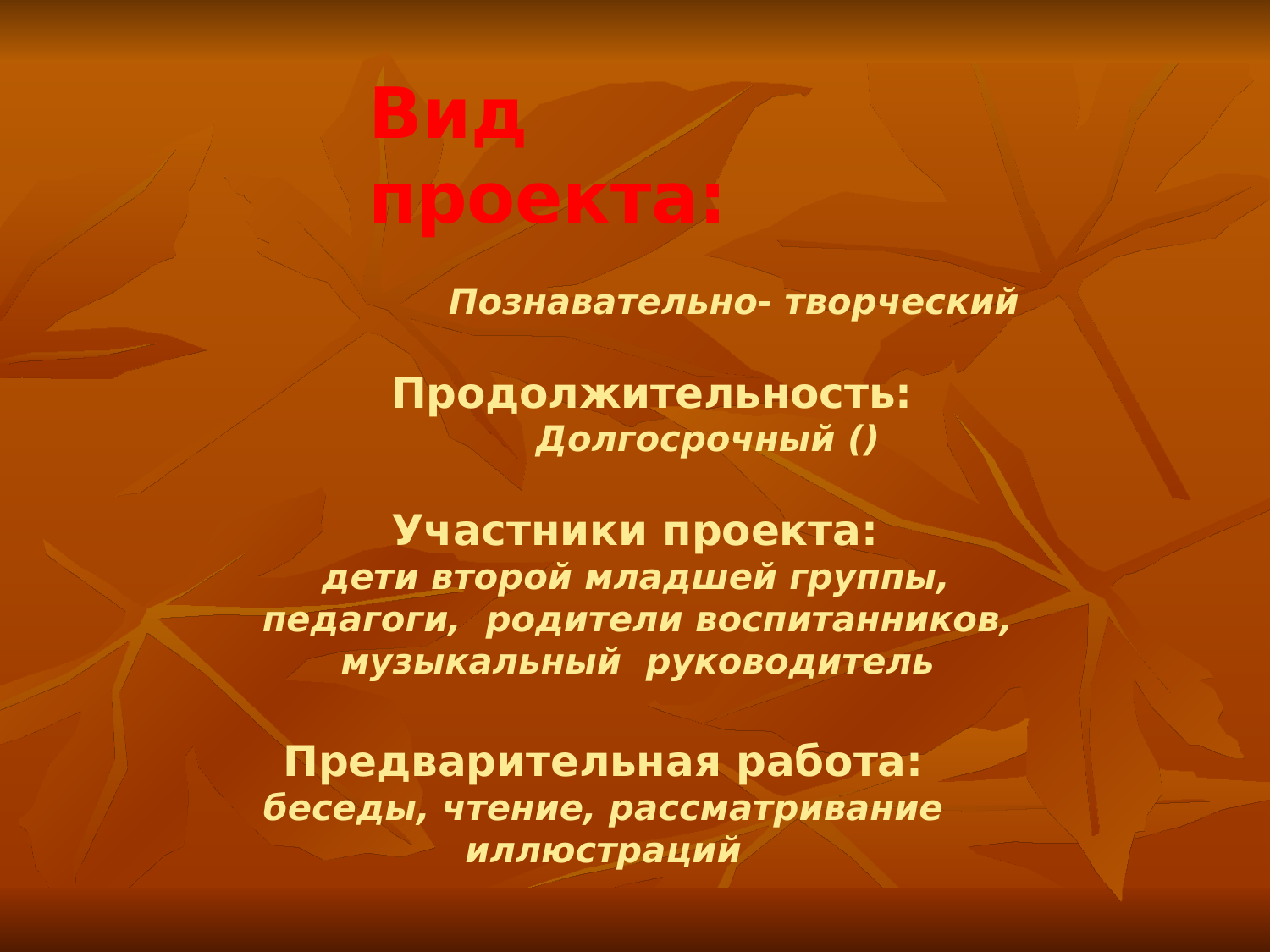

# Вид проекта:
Познавательно- творческий

Продолжительность:
Долгосрочный ()

Участники проекта:
дети второй младшей группы, педагоги,  родители воспитанников, музыкальный  руководитель

Предварительная работа:
беседы, чтение, рассматривание иллюстраций